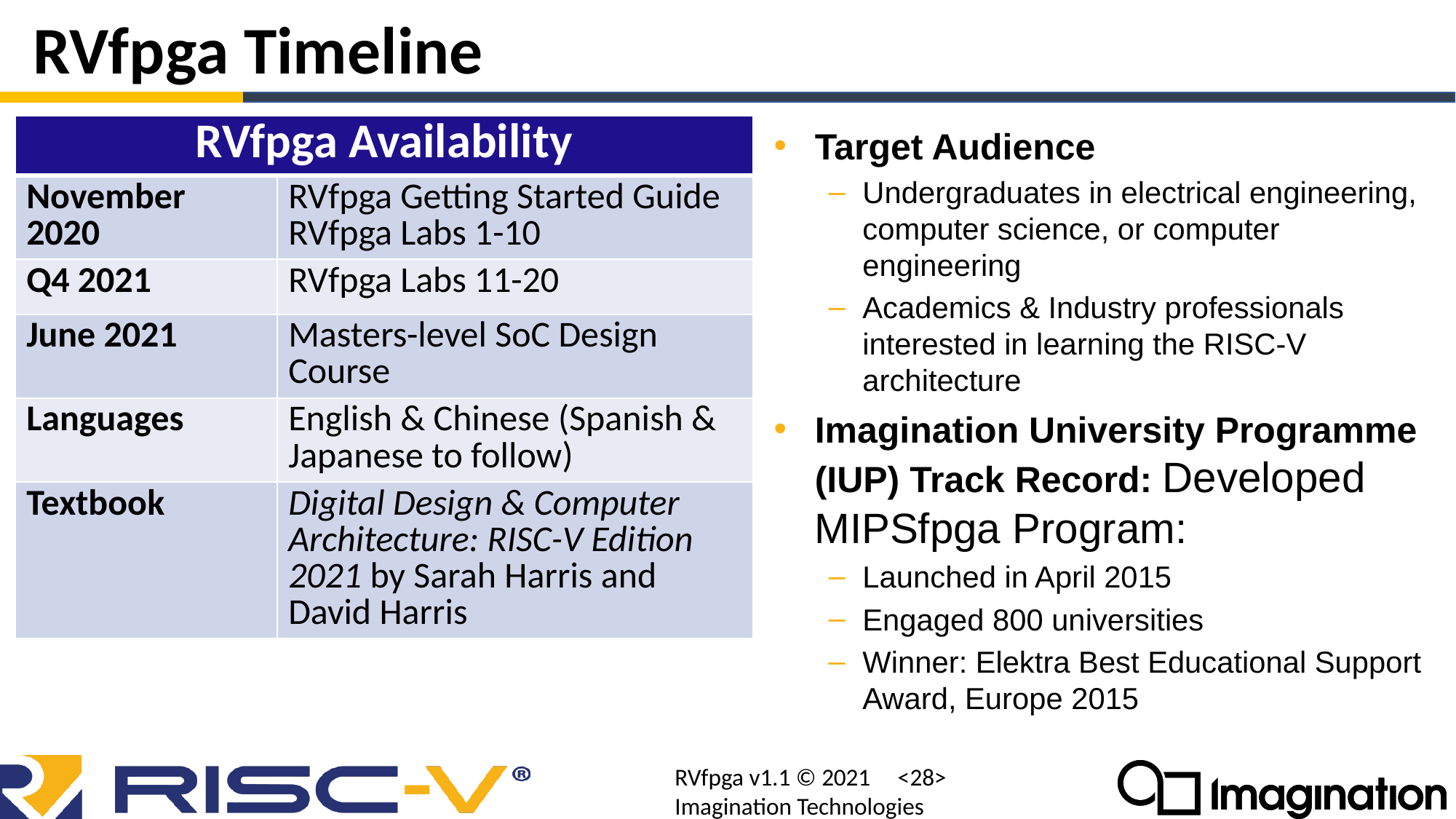

# RVfpga Timeline
| RVfpga Availability |  |
| --- | --- |
| November 2020 | RVfpga Getting Started Guide RVfpga Labs 1-10 |
| Q4 2021 | RVfpga Labs 11-20 |
| June 2021 | Masters-level SoC Design Course |
| Languages | English & Chinese (Spanish & Japanese to follow) |
| Textbook | Digital Design & Computer Architecture: RISC-V Edition 2021 by Sarah Harris and David Harris |
Target Audience
Undergraduates in electrical engineering, computer science, or computer engineering
Academics & Industry professionals interested in learning the RISC-V architecture
Imagination University Programme (IUP) Track Record: Developed MIPSfpga Program:
Launched in April 2015
Engaged 800 universities
Winner: Elektra Best Educational Support Award, Europe 2015